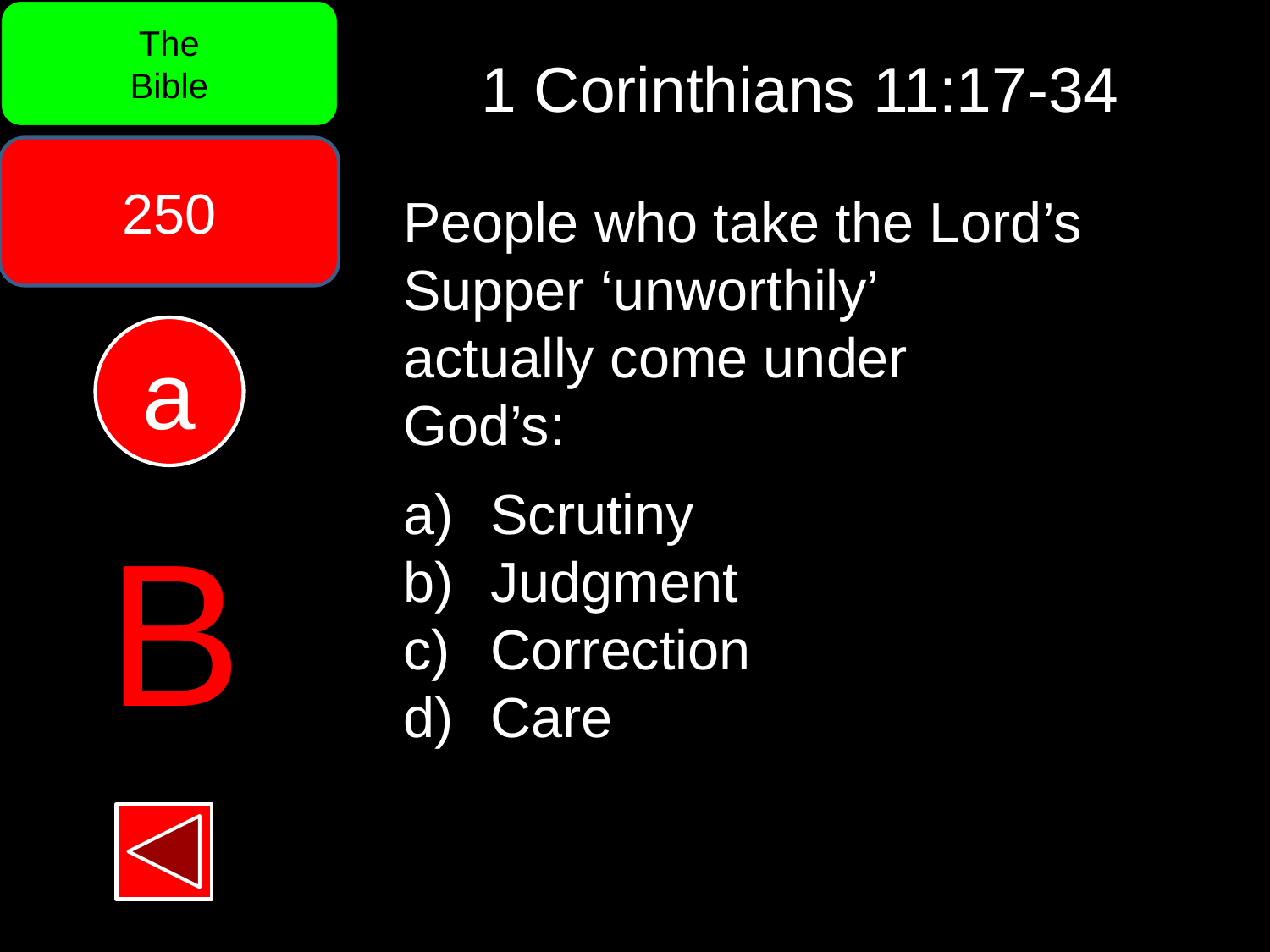

The
Bible
1 Corinthians 11:17-34
250
People who take the Lord’s Supper ‘unworthily’
actually come under
God’s:

 Scrutiny
 Judgment
 Correction
 Care
a
B